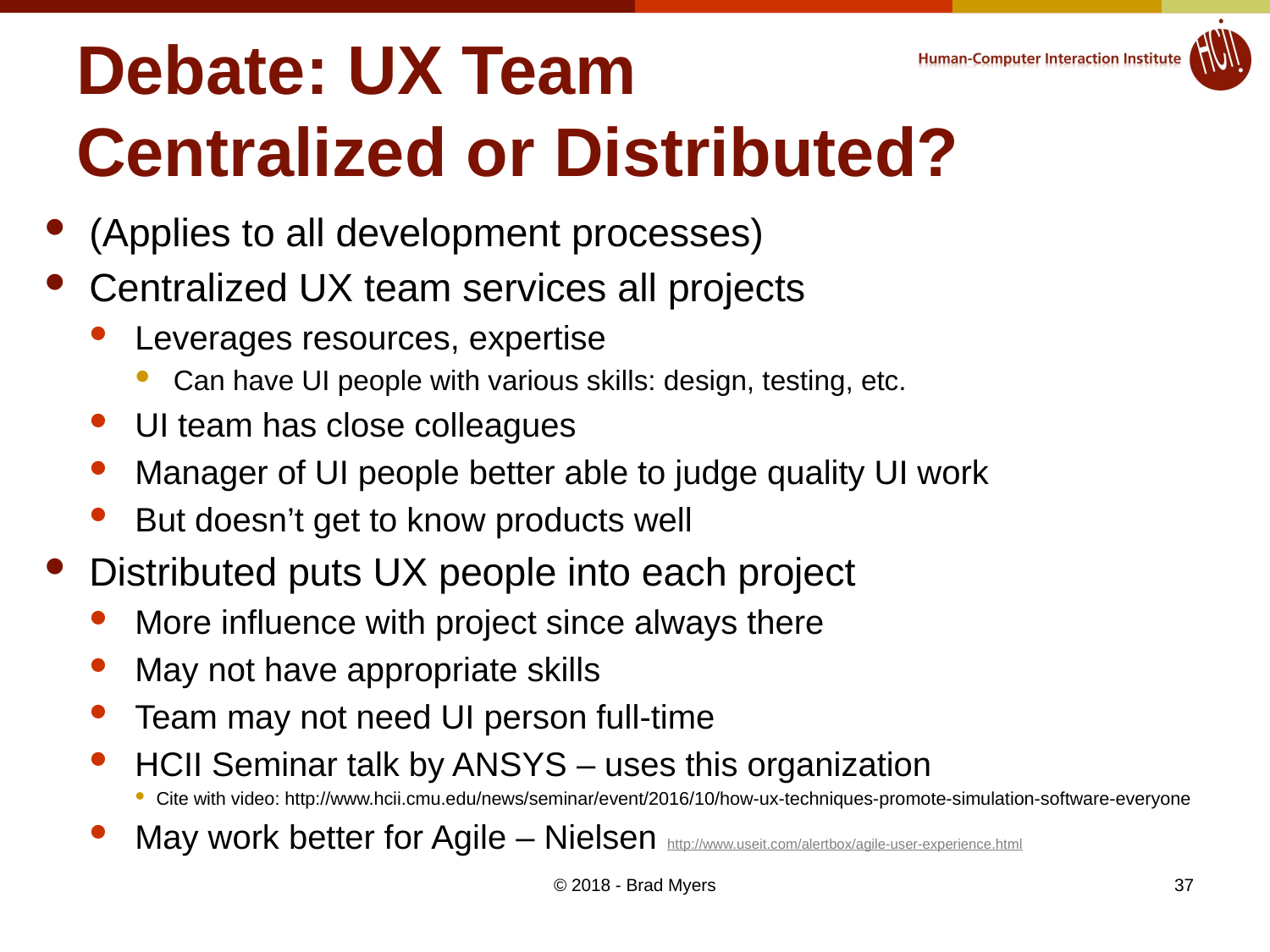

# Debate: UX Team Centralized or Distributed?
(Applies to all development processes)
Centralized UX team services all projects
Leverages resources, expertise
Can have UI people with various skills: design, testing, etc.
UI team has close colleagues
Manager of UI people better able to judge quality UI work
But doesn’t get to know products well
Distributed puts UX people into each project
More influence with project since always there
May not have appropriate skills
Team may not need UI person full-time
HCII Seminar talk by ANSYS – uses this organization
Cite with video: http://www.hcii.cmu.edu/news/seminar/event/2016/10/how-ux-techniques-promote-simulation-software-everyone
May work better for Agile – Nielsen http://www.useit.com/alertbox/agile-user-experience.html
© 2018 - Brad Myers
37